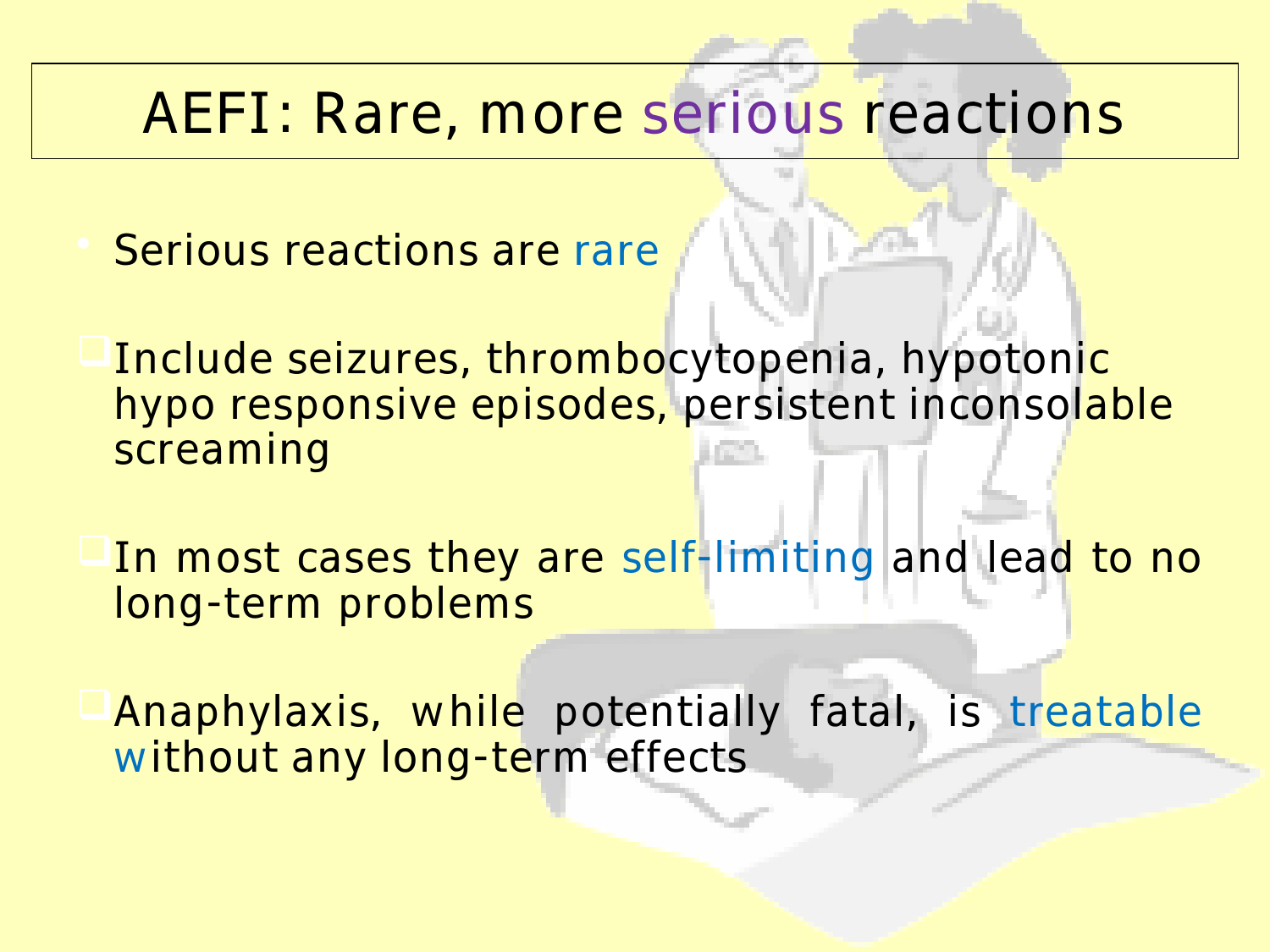

# AEFI: Rare, more serious reactions
Serious reactions are rare

Include seizures, thrombocytopenia, hypotonic hypo responsive episodes, persistent inconsolable screaming

In most cases they are self-limiting and lead to no long-term problems

Anaphylaxis, while potentially fatal, is treatable without any long-term effects